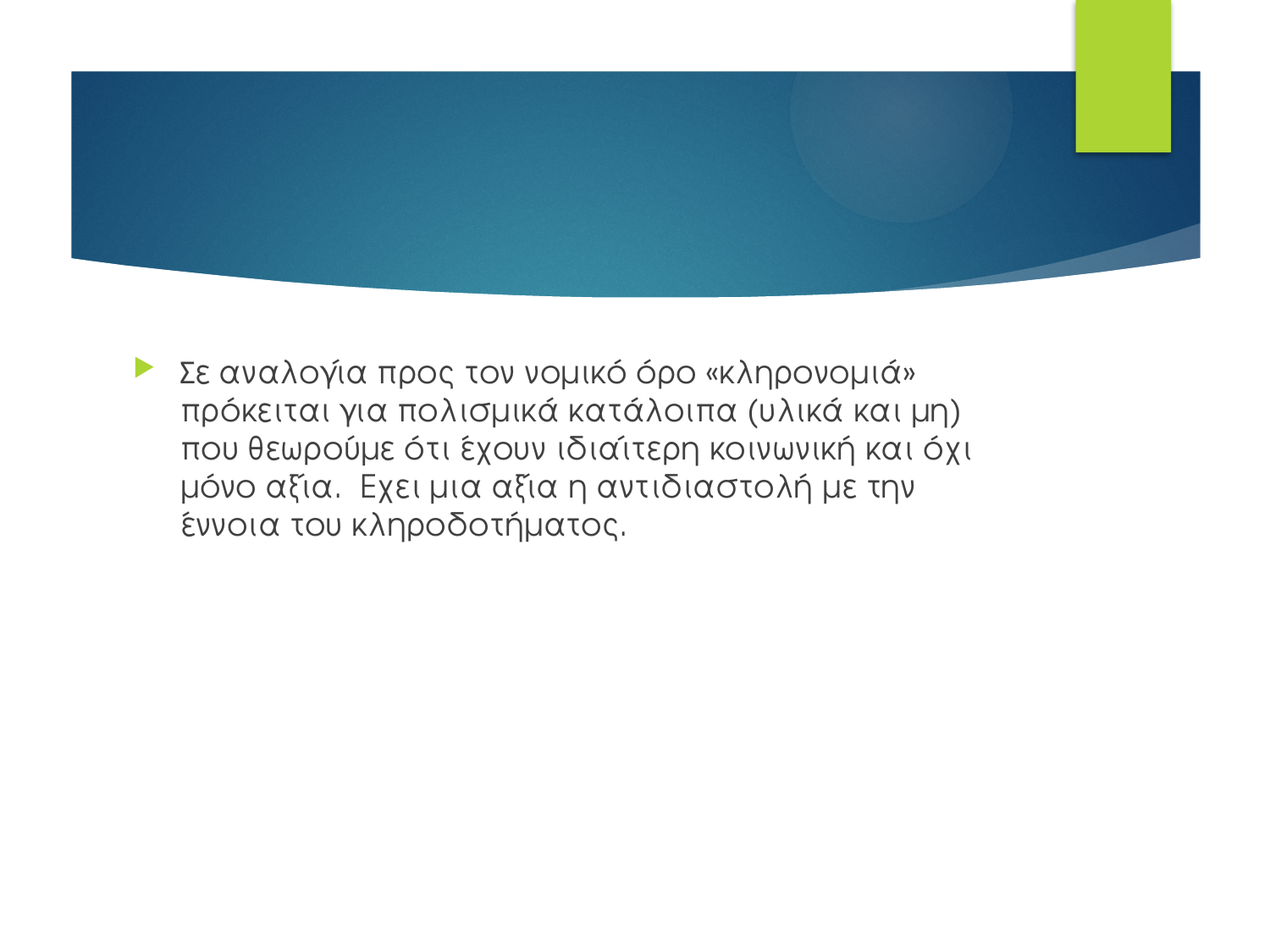

#
Σε αναλογία προς τον νομικό όρο «κληρονομιά» πρόκειται για πολισμικά κατάλοιπα (υλικά και μη) που θεωρούμε ότι έχουν ιδιαίτερη κοινωνική και όχι μόνο αξία.  Εχει μια αξία η αντιδιαστολή με την έννοια του κληροδοτήματος.